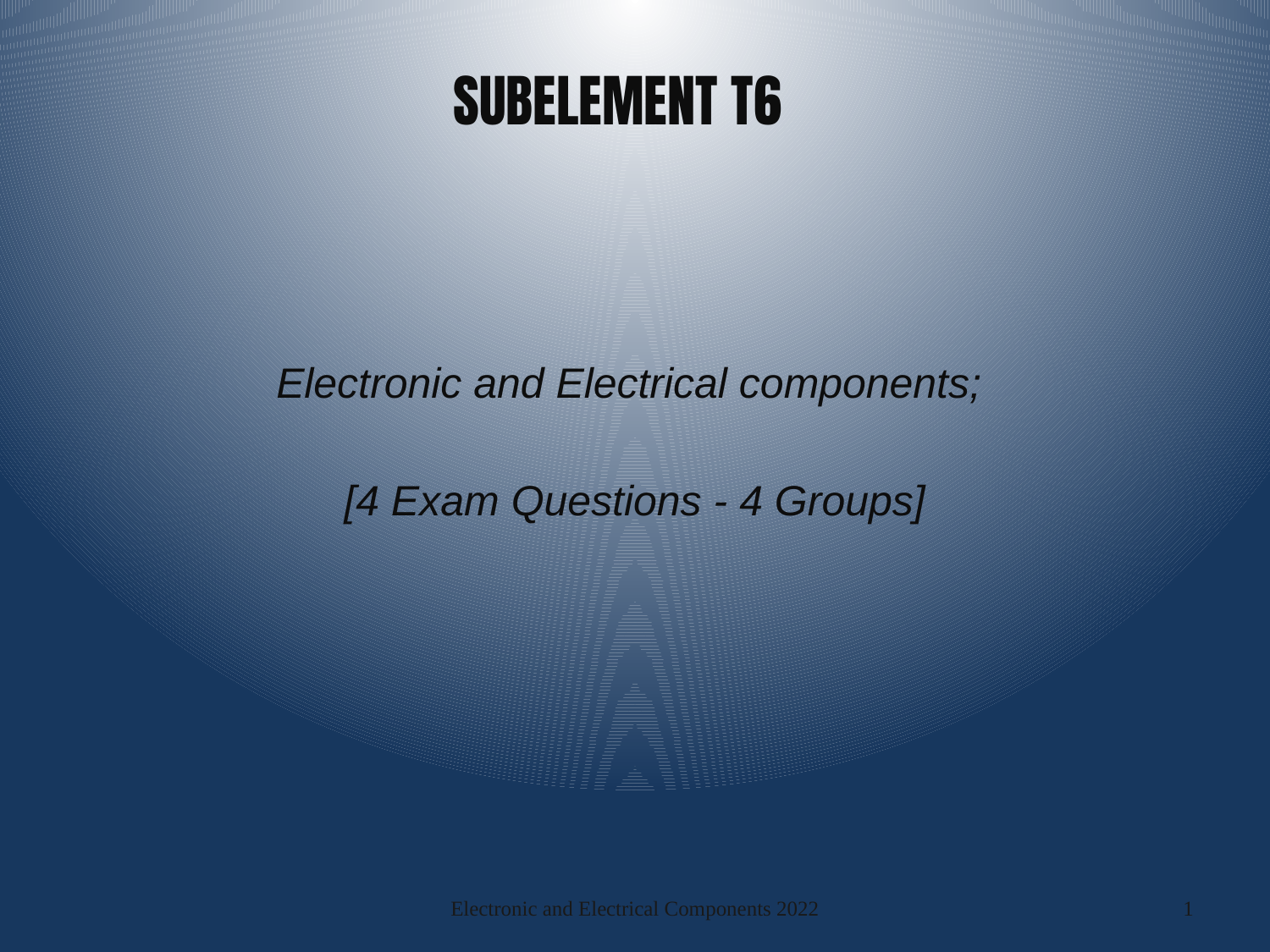

# SUBELEMENT T6
Electronic and Electrical components;

[4 Exam Questions - 4 Groups]
Electronic and Electrical Components 2022
1